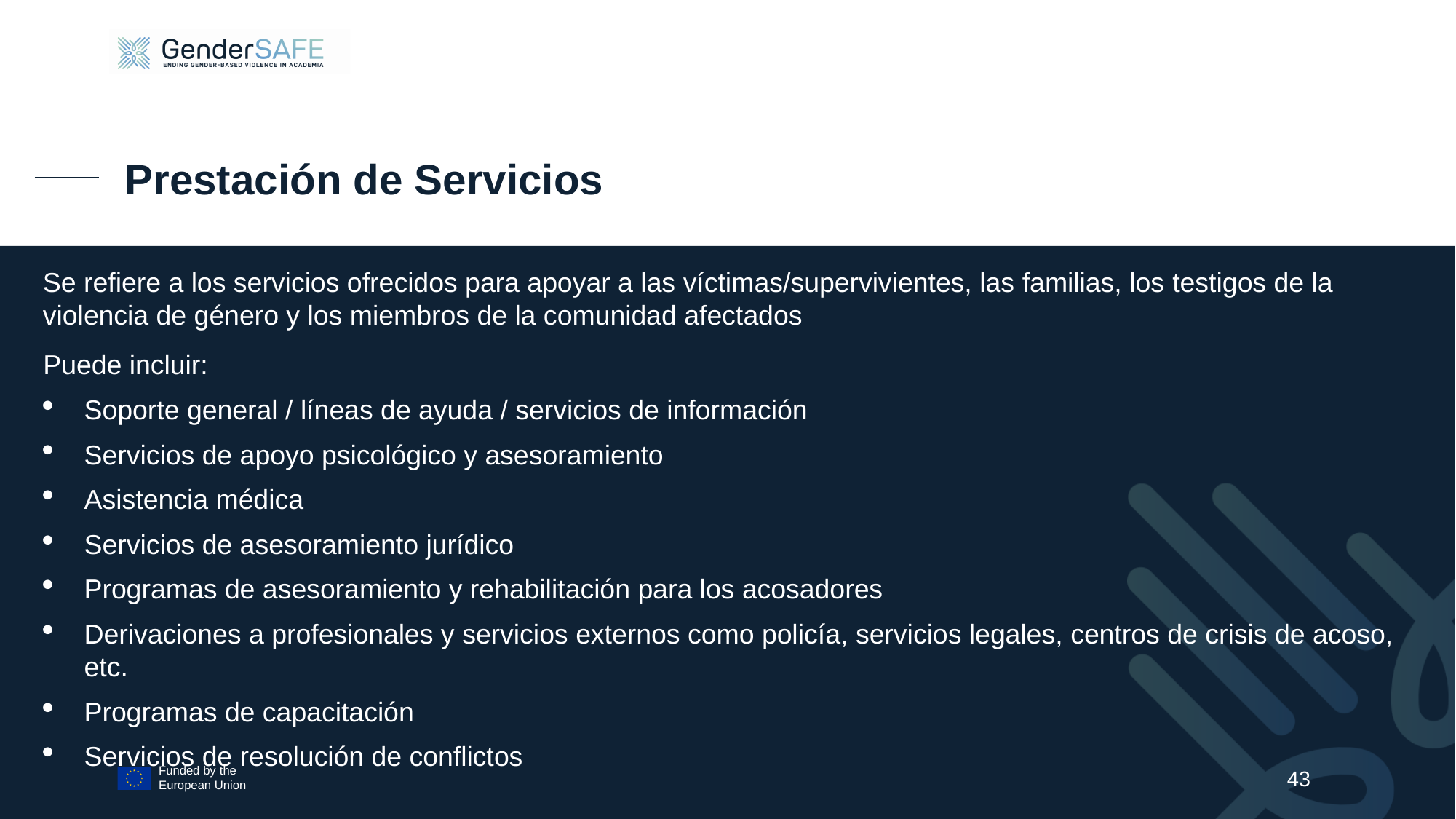

# Prestación de Servicios
Se refiere a los servicios ofrecidos para apoyar a las víctimas/supervivientes, las familias, los testigos de la violencia de género y los miembros de la comunidad afectados
Puede incluir:
Soporte general / líneas de ayuda / servicios de información
Servicios de apoyo psicológico y asesoramiento
Asistencia médica
Servicios de asesoramiento jurídico
Programas de asesoramiento y rehabilitación para los acosadores
Derivaciones a profesionales y servicios externos como policía, servicios legales, centros de crisis de acoso, etc.
Programas de capacitación
Servicios de resolución de conflictos